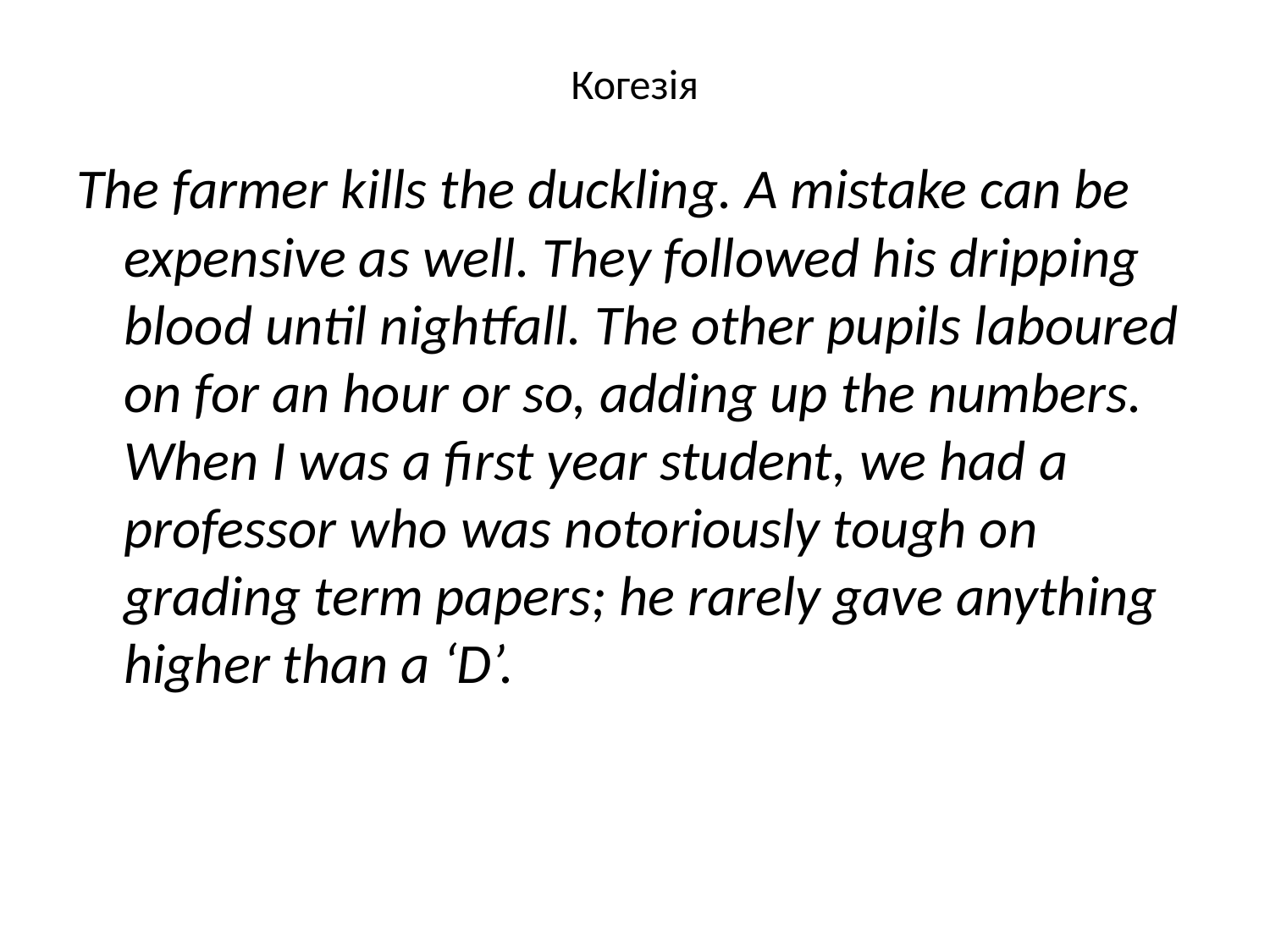

# Когезія
The farmer kills the duckling. A mistake can be expensive as well. They followed his dripping blood until nightfall. The other pupils laboured on for an hour or so, adding up the numbers. When I was a first year student, we had a professor who was notoriously tough on grading term papers; he rarely gave anything higher than a ‘D’.